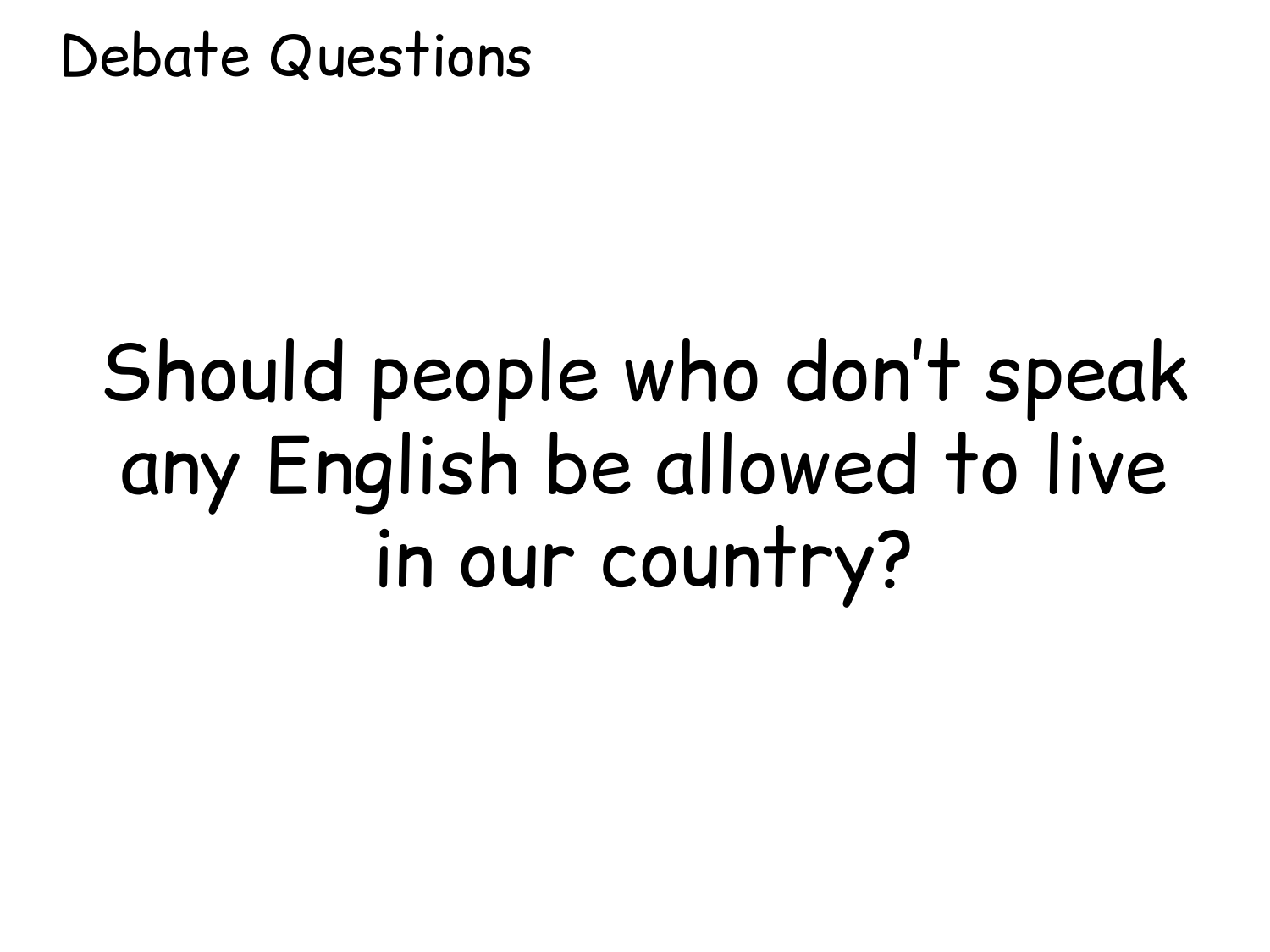

# Debate Questions
Should people who don’t speak any English be allowed to live in our country?